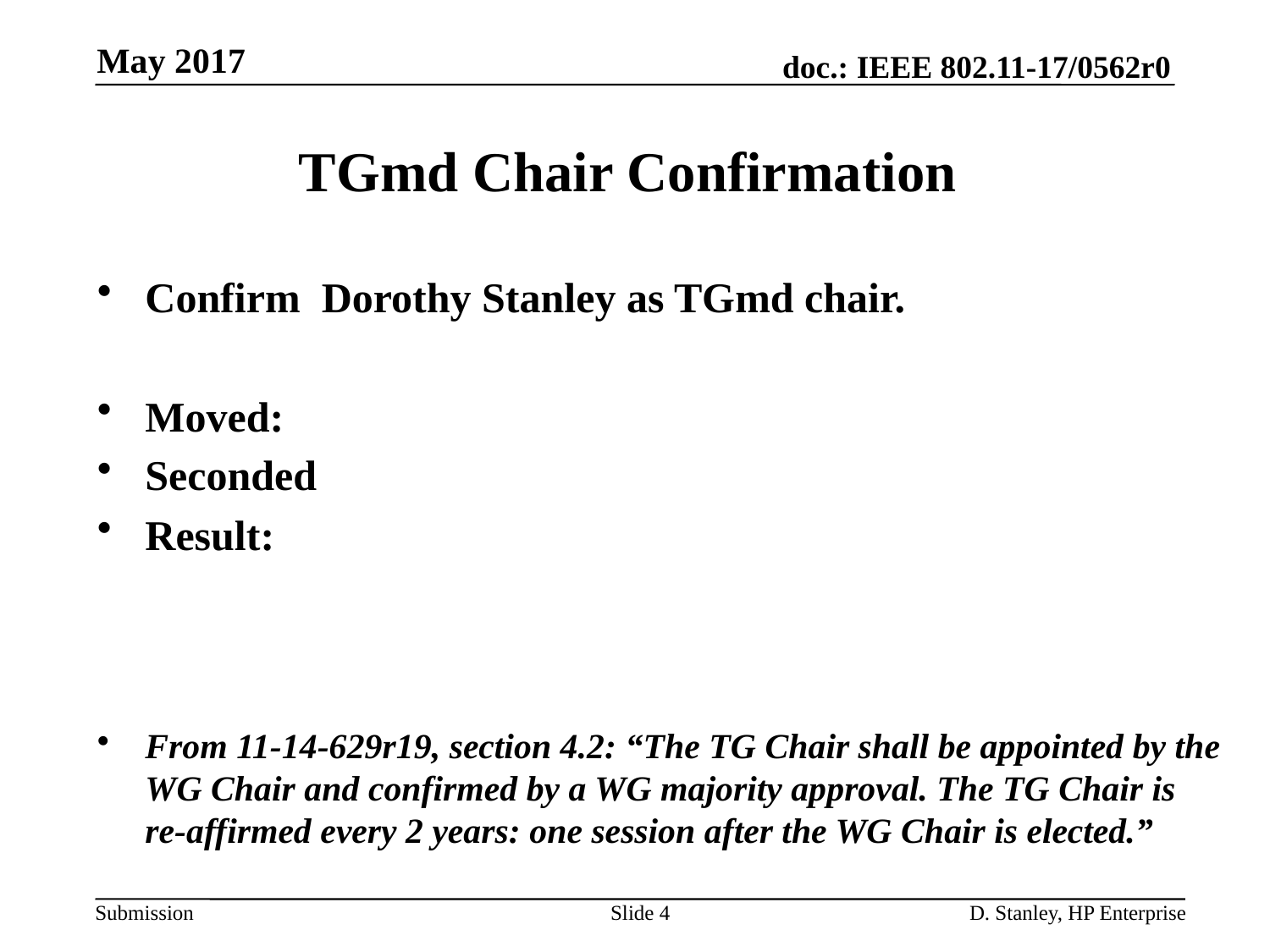

May 2017
# TGmd Chair Confirmation
Confirm  Dorothy Stanley as TGmd chair.

Moved:
Seconded
Result:

From 11-14-629r19, section 4.2: “The TG Chair shall be appointed by the WG Chair and confirmed by a WG majority approval. The TG Chair is re-affirmed every 2 years: one session after the WG Chair is elected.”

Slide 4
D. Stanley, HP Enterprise